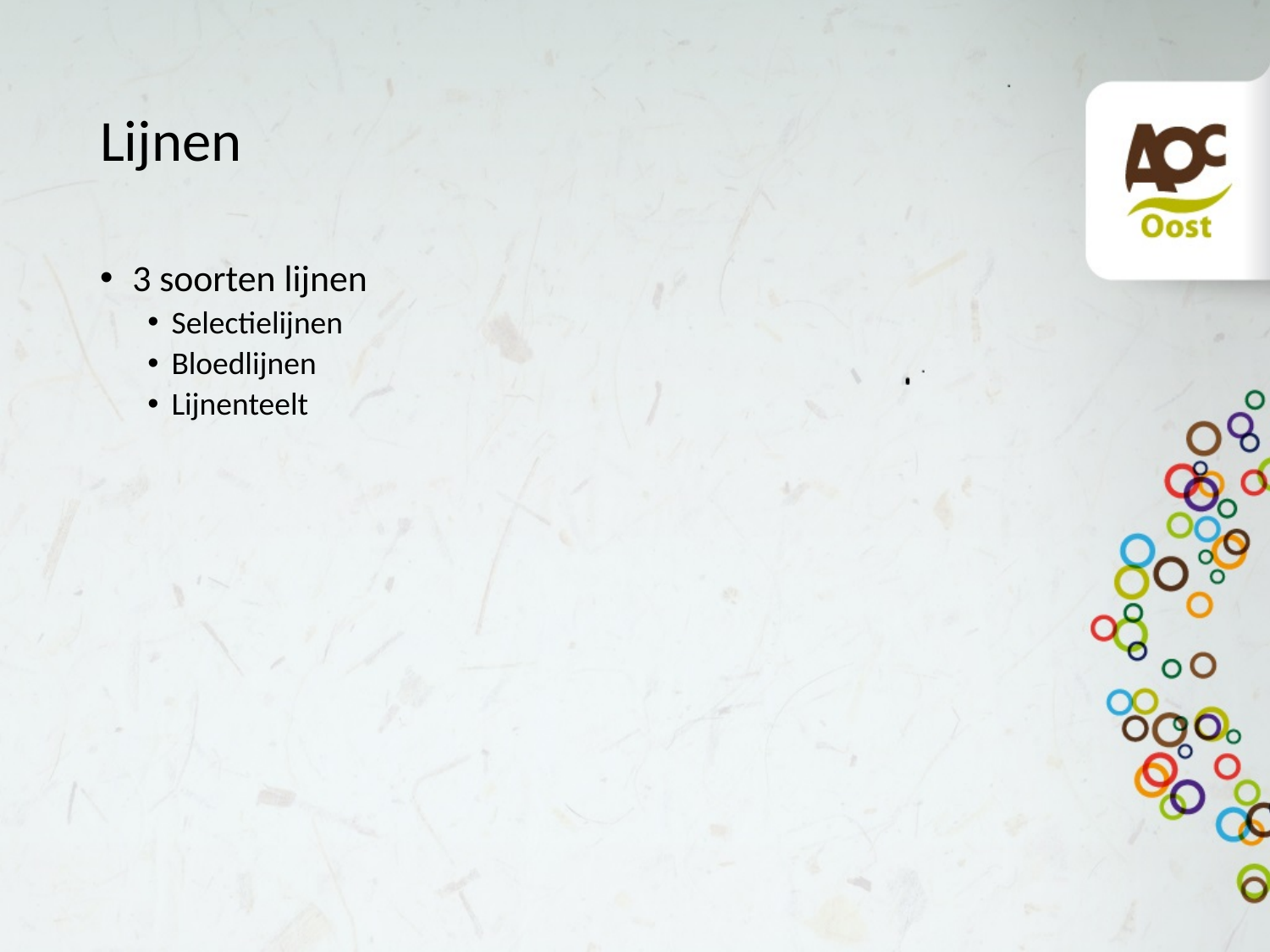

# Lijnen
 3 soorten lijnen
Selectielijnen
Bloedlijnen
Lijnenteelt